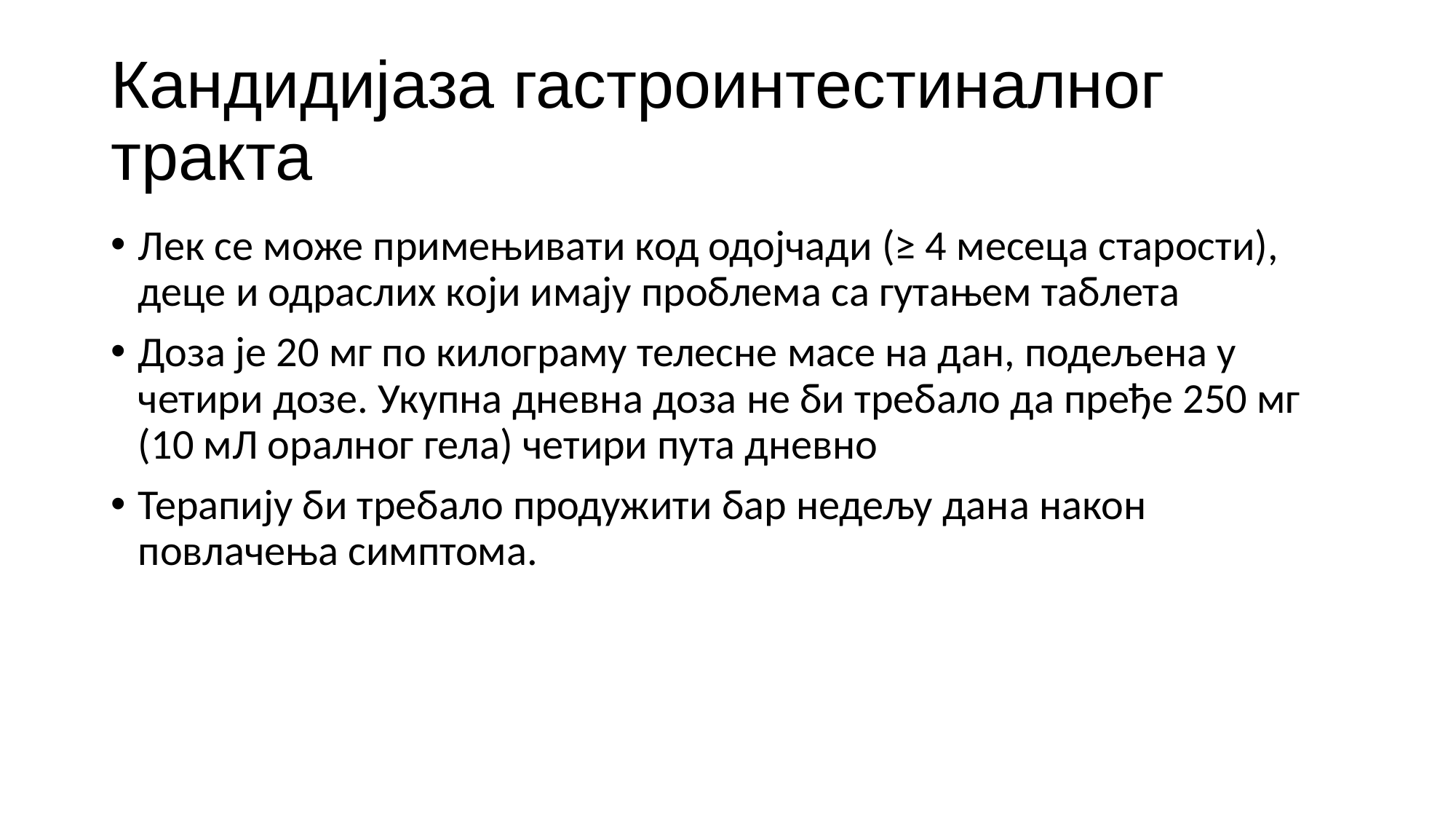

# Кандидијаза гастроинтестиналног тракта
Лек се може примењивати код одојчади (≥ 4 месеца старости), деце и одраслих који имају проблема са гутањем таблета
Доза је 20 мг по килограму телесне масе на дан, подељена у четири дозе. Укупна дневна доза не би требало да пређе 250 мг (10 мЛ оралног гела) четири пута дневно
Терапију би требало продужити бар недељу дана након повлачења симптома.